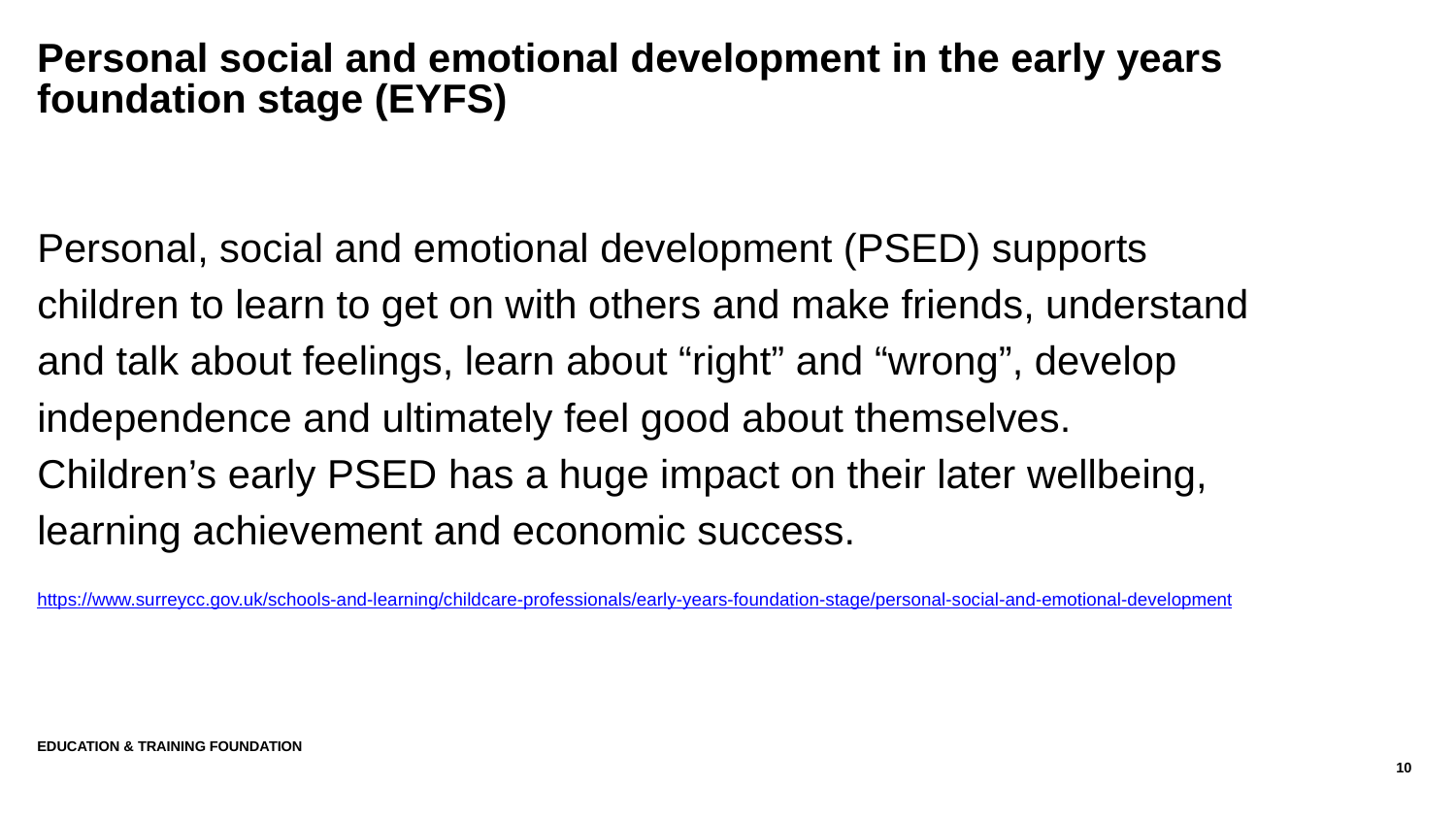

# Personal social and emotional development in the early years foundation stage (EYFS)

Personal, social and emotional development (PSED) supports children to learn to get on with others and make friends, understand and talk about feelings, learn about “right” and “wrong”, develop independence and ultimately feel good about themselves.
Children’s early PSED has a huge impact on their later wellbeing, learning achievement and economic success.
https://www.surreycc.gov.uk/schools-and-learning/childcare-professionals/early-years-foundation-stage/personal-social-and-emotional-development

Education & Training Foundation
10